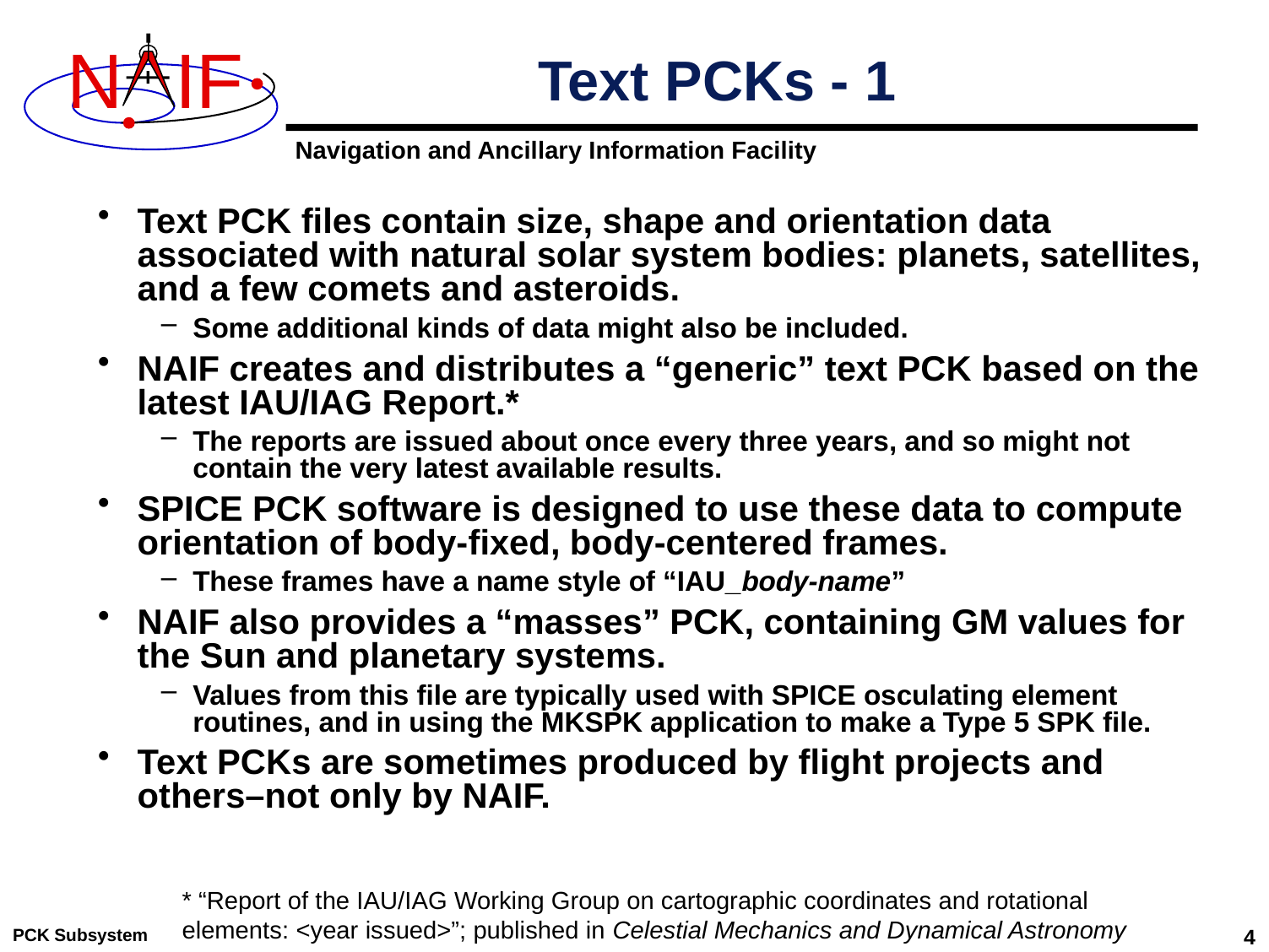

# Text PCKs - 1
Text PCK files contain size, shape and orientation data associated with natural solar system bodies: planets, satellites, and a few comets and asteroids.
Some additional kinds of data might also be included.
NAIF creates and distributes a “generic” text PCK based on the latest IAU/IAG Report.*
The reports are issued about once every three years, and so might not contain the very latest available results.
SPICE PCK software is designed to use these data to compute orientation of body-fixed, body-centered frames.
These frames have a name style of “IAU_body-name”
NAIF also provides a “masses” PCK, containing GM values for the Sun and planetary systems.
Values from this file are typically used with SPICE osculating element routines, and in using the MKSPK application to make a Type 5 SPK file.
Text PCKs are sometimes produced by flight projects and others–not only by NAIF.
* “Report of the IAU/IAG Working Group on cartographic coordinates and rotational elements: <year issued>”; published in Celestial Mechanics and Dynamical Astronomy
PCK Subsystem
4